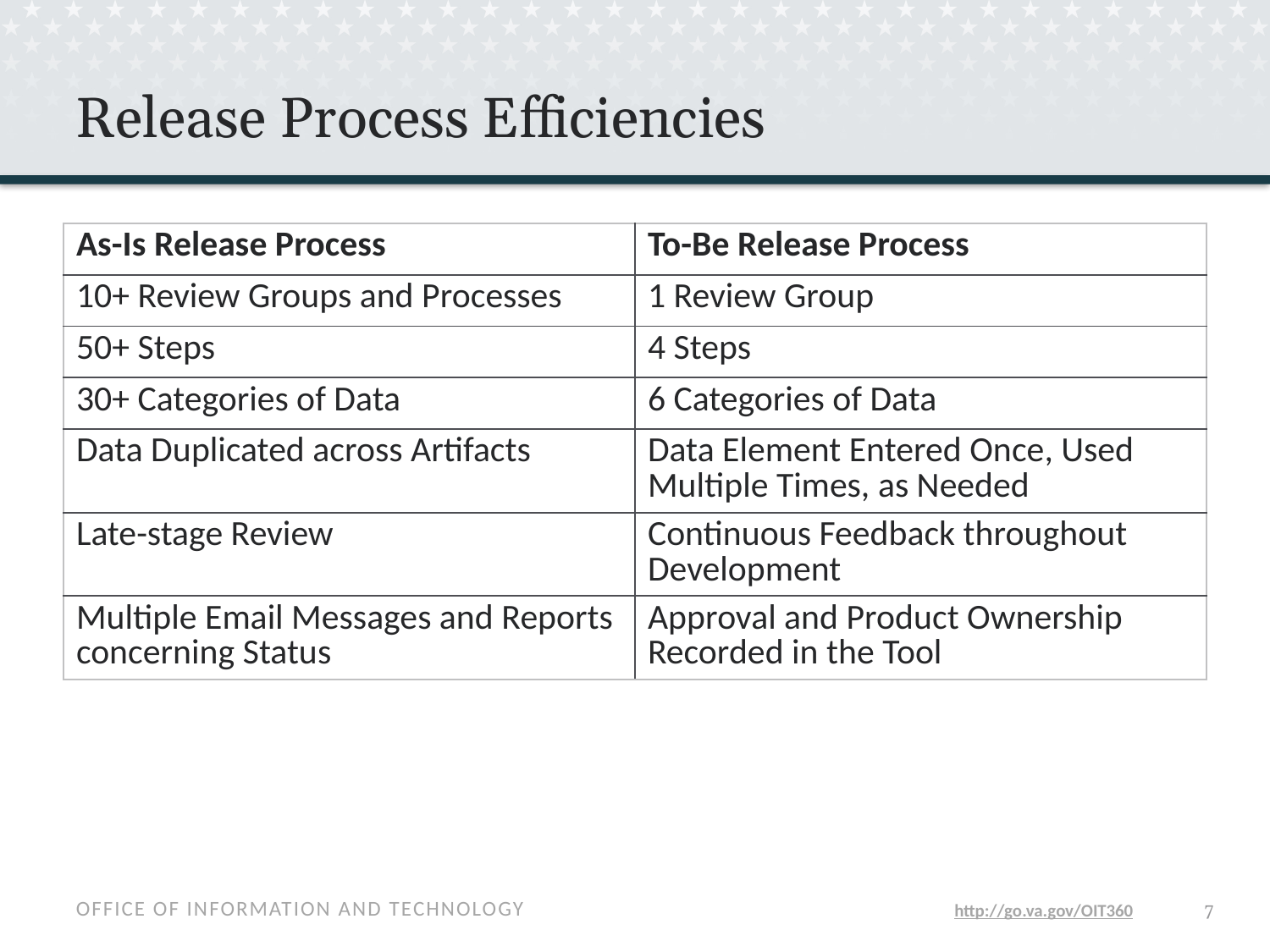

# Release Process Efficiencies
| As-Is Release Process | To-Be Release Process |
| --- | --- |
| 10+ Review Groups and Processes | 1 Review Group |
| 50+ Steps | 4 Steps |
| 30+ Categories of Data | 6 Categories of Data |
| Data Duplicated across Artifacts | Data Element Entered Once, Used Multiple Times, as Needed |
| Late-stage Review | Continuous Feedback throughout Development |
| Multiple Email Messages and Reports concerning Status | Approval and Product Ownership Recorded in the Tool |
7